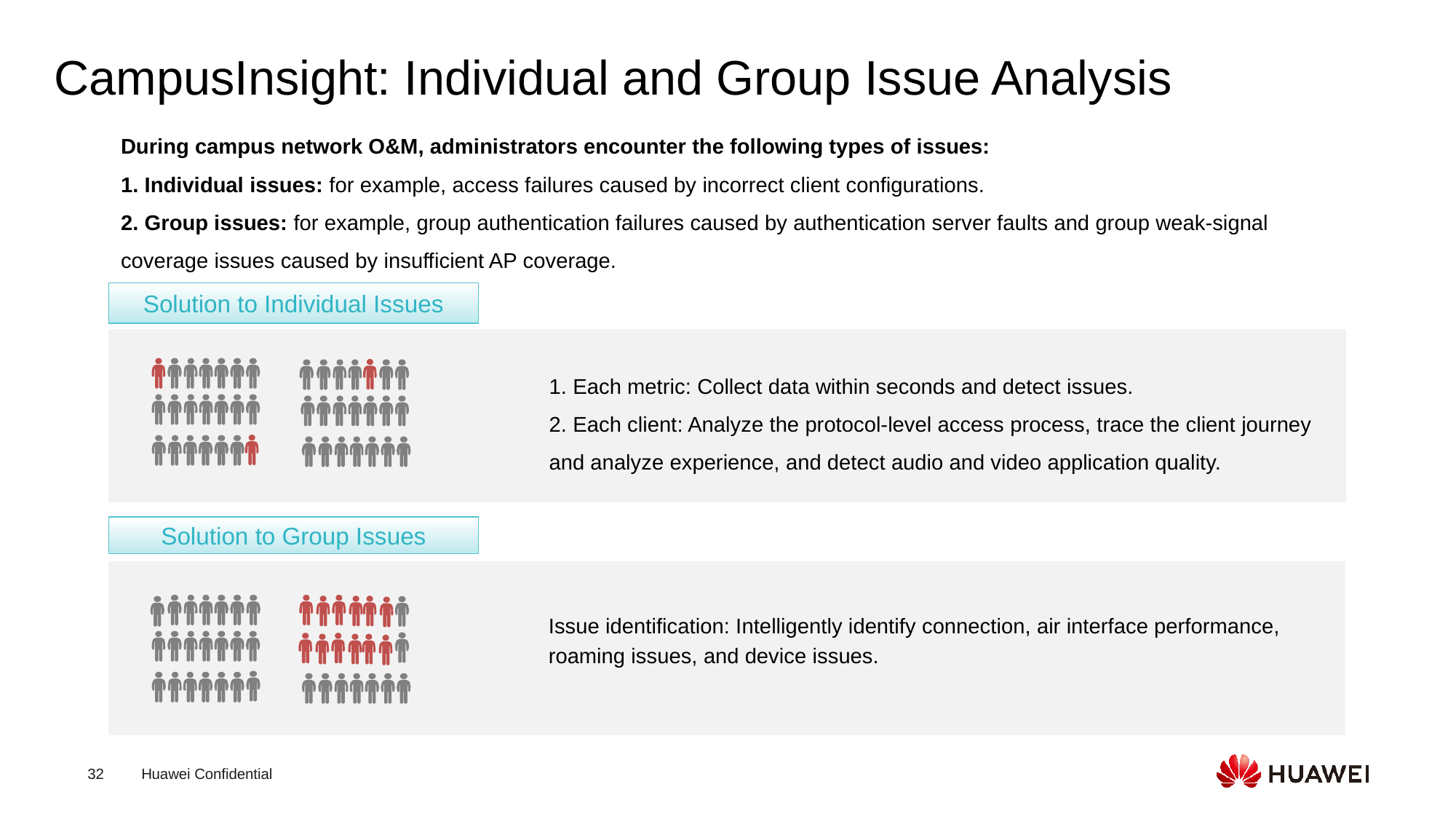

# CampusInsight: Individual and Group Issue Analysis
During campus network O&M, administrators encounter the following types of issues:
1. Individual issues: for example, access failures caused by incorrect client configurations.
2. Group issues: for example, group authentication failures caused by authentication server faults and group weak-signal coverage issues caused by insufficient AP coverage.
Solution to Individual Issues

1. Each metric: Collect data within seconds and detect issues.
2. Each client: Analyze the protocol-level access process, trace the client journey and analyze experience, and detect audio and video application quality.

Solution to Group Issues

Issue identification: Intelligently identify connection, air interface performance, roaming issues, and device issues.